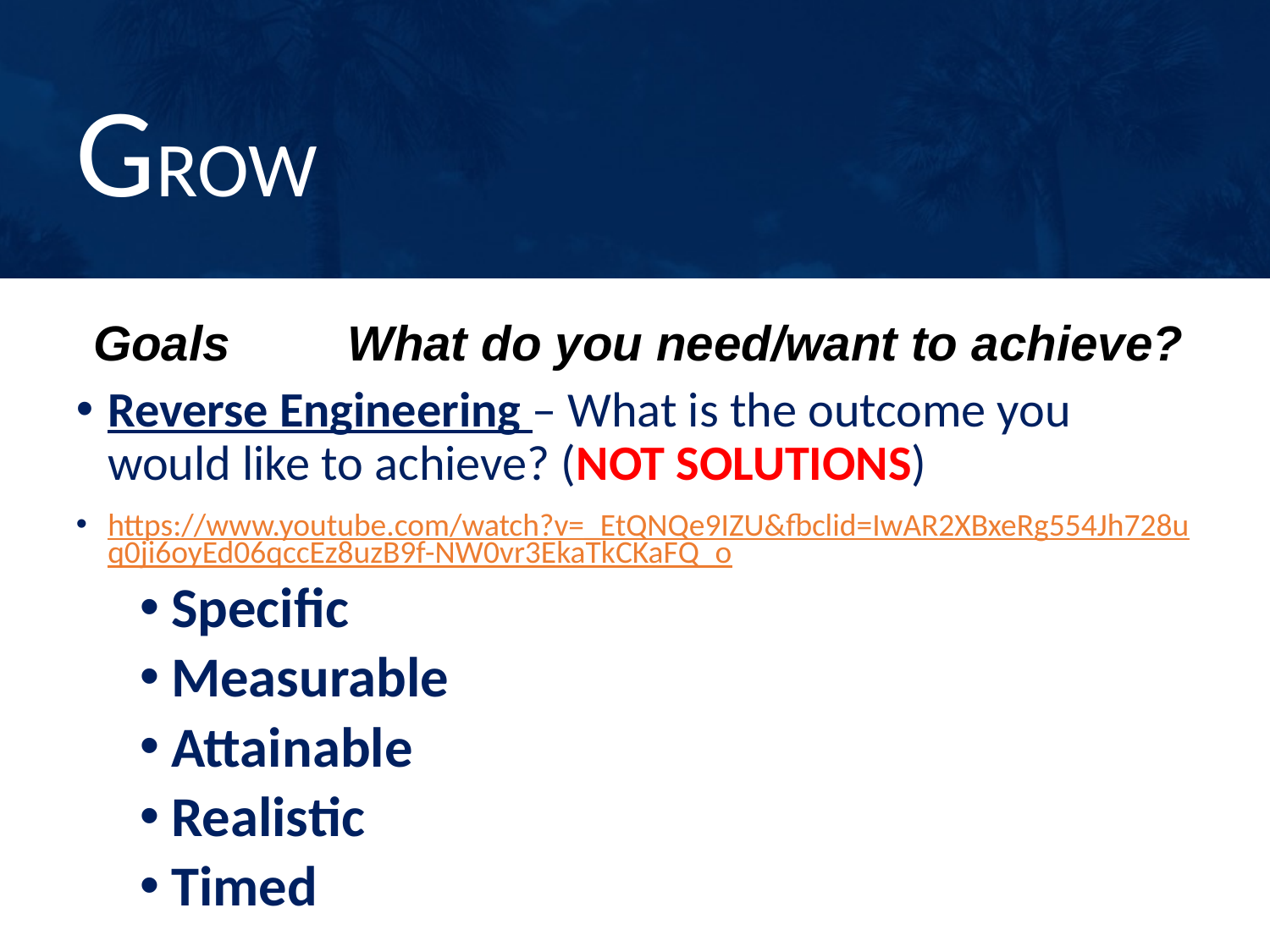

# GROW
Goals 	What do you need/want to achieve?
Reverse Engineering – What is the outcome you would like to achieve? (NOT SOLUTIONS)
https://www.youtube.com/watch?v=_EtQNQe9IZU&fbclid=IwAR2XBxeRg554Jh728uq0ji6oyEd06qccEz8uzB9f-NW0vr3EkaTkCKaFQ_o
Specific
Measurable
Attainable
Realistic
Timed